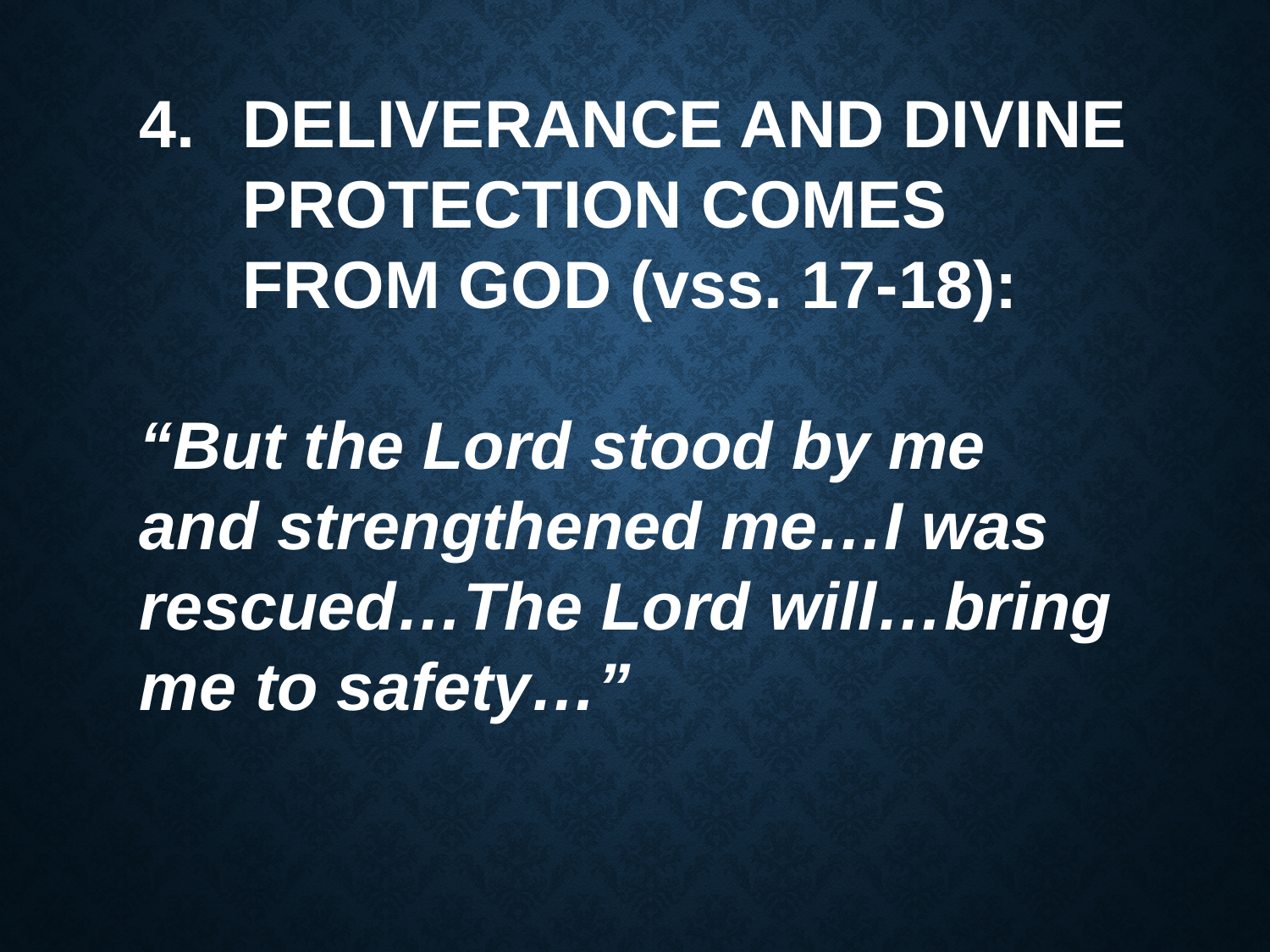

DELIVERANCE AND DIVINE PROTECTION COMES FROM GOD (vss. 17-18):

“But the Lord stood by me
and strengthened me…I was rescued…The Lord will…bring me to safety…”